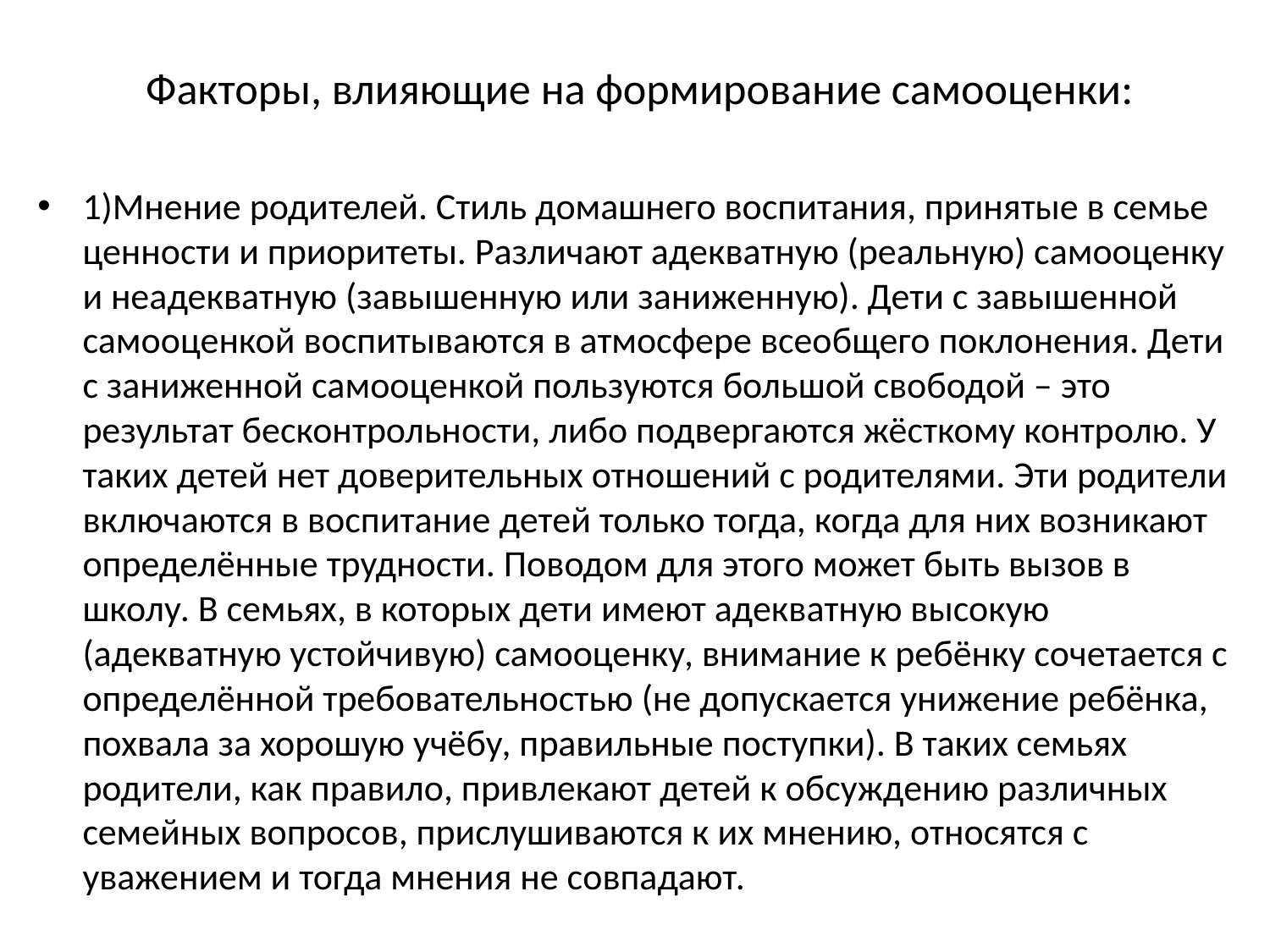

# Факторы, влияющие на формирование самооценки:
1)Мнение родителей. Стиль домашнего воспитания, принятые в семье ценности и приоритеты. Различают адекватную (реальную) самооценку и неадекватную (завышенную или заниженную). Дети с завышенной самооценкой воспитываются в атмосфере всеобщего поклонения. Дети с заниженной самооценкой пользуются большой свободой – это результат бесконтрольности, либо подвергаются жёсткому контролю. У таких детей нет доверительных отношений с родителями. Эти родители включаются в воспитание детей только тогда, когда для них возникают определённые трудности. Поводом для этого может быть вызов в школу. В семьях, в которых дети имеют адекватную высокую (адекватную устойчивую) самооценку, внимание к ребёнку сочетается с определённой требовательностью (не допускается унижение ребёнка, похвала за хорошую учёбу, правильные поступки). В таких семьях родители, как правило, привлекают детей к обсуждению различных семейных вопросов, прислушиваются к их мнению, относятся с уважением и тогда мнения не совпадают.